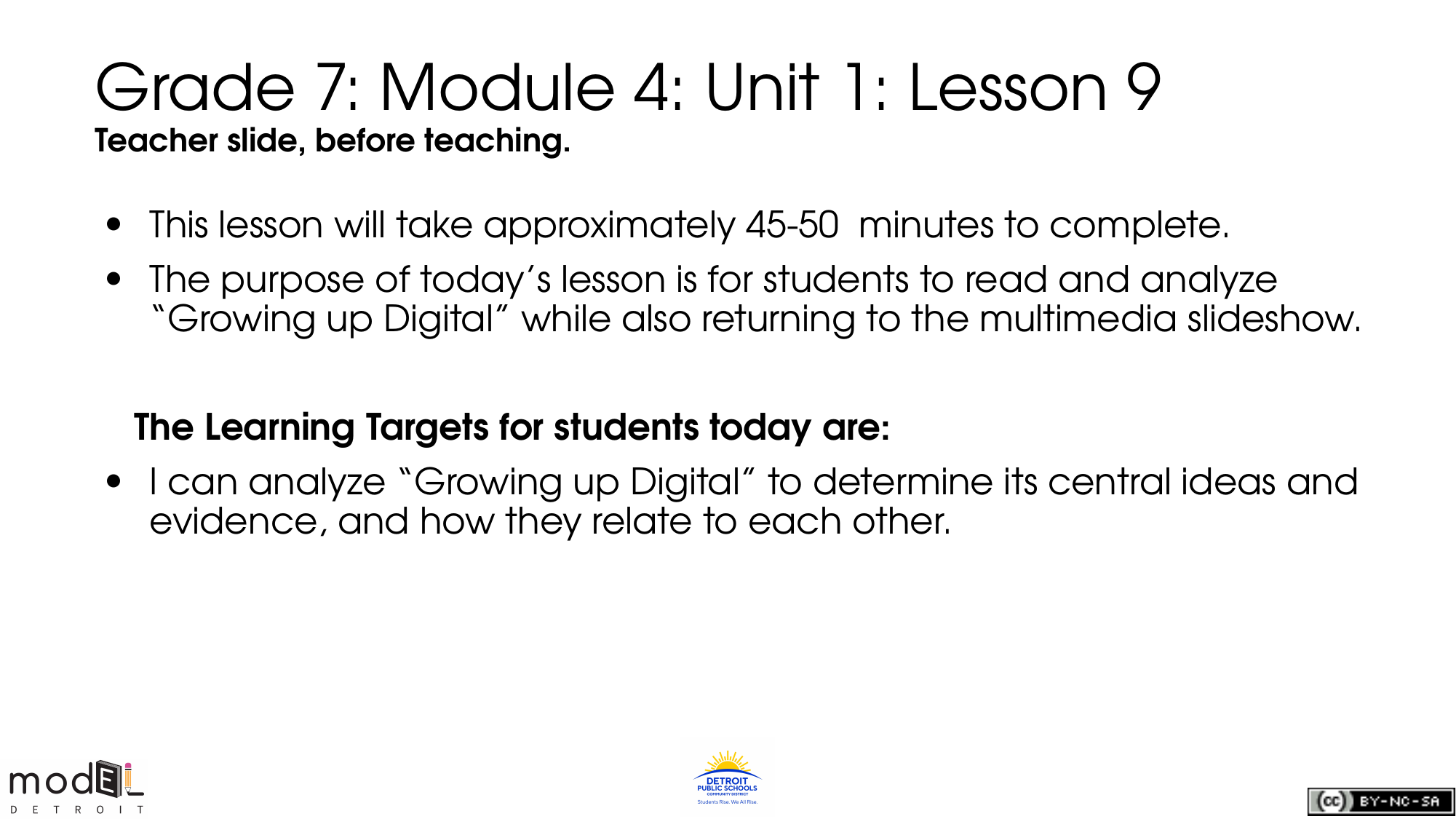

# Grade 7: Module 4: Unit 1: Lesson 9
Teacher slide, before teaching.
This lesson will take approximately 45-50  minutes to complete.
The purpose of today’s lesson is for students to read and analyze “Growing up Digital” while also returning to the multimedia slideshow.

 The Learning Targets for students today are:
I can analyze “Growing up Digital” to determine its central ideas and evidence, and how they relate to each other.